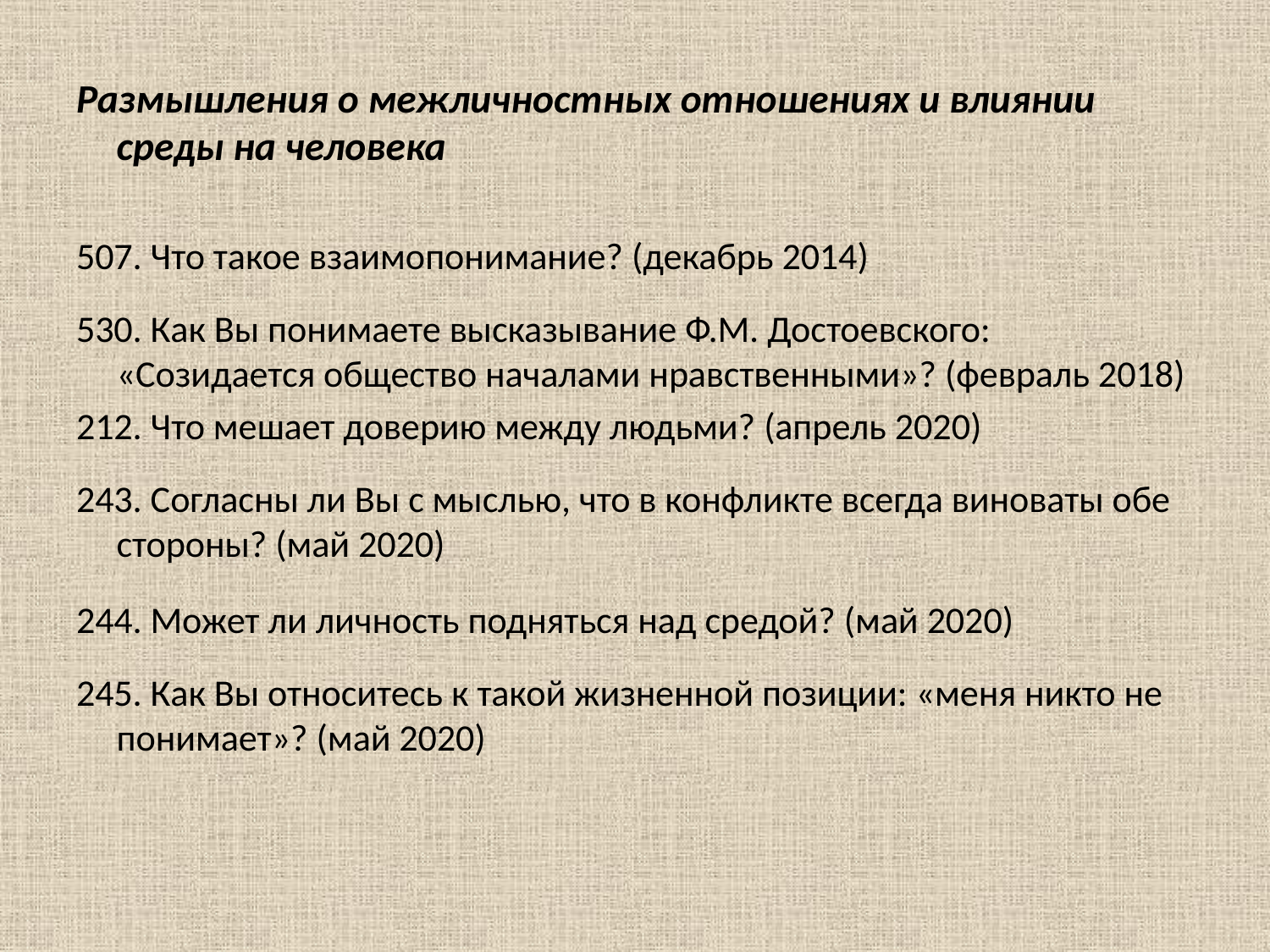

#
Размышления о межличностных отношениях и влиянии среды на человека

507. Что такое взаимопонимание? (декабрь 2014)

530. Как Вы понимаете высказывание Ф.М. Достоевского: «Созидается общество началами нравственными»? (февраль 2018)
212. Что мешает доверию между людьми? (апрель 2020)

243. Согласны ли Вы с мыслью, что в конфликте всегда виноваты обе стороны? (май 2020)

244. Может ли личность подняться над средой? (май 2020)

245. Как Вы относитесь к такой жизненной позиции: «меня никто не понимает»? (май 2020)